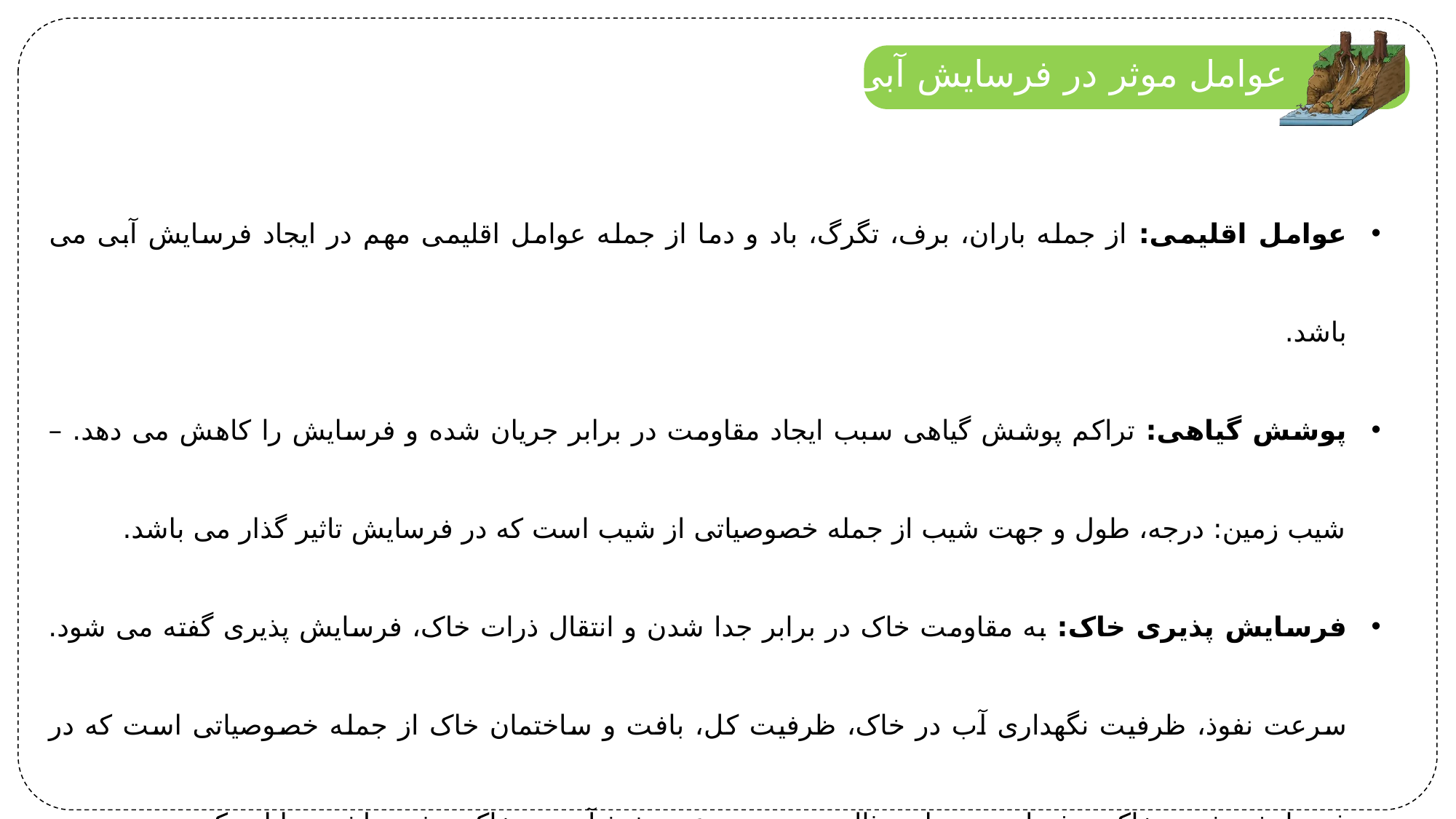

عوامل موثر در فرسایش آبی
عوامل اقلیمی: از جمله باران، برف، تگرگ، باد و دما از جمله عوامل اقلیمی مهم در ایجاد فرسایش آبی می باشد.
پوشش گیاهی: تراکم پوشش گیاهی سبب ایجاد مقاومت در برابر جریان شده و فرسایش را کاهش می دهد. – شیب زمین: درجه، طول و جهت شیب از جمله خصوصیاتی از شیب است که در فرسایش تاثیر گذار می باشد.
فرسایش پذیری خاک: به مقاومت خاک در برابر جدا شدن و انتقال ذرات خاک، فرسایش پذیری گفته می شود. سرعت نفوذ، ظرفیت نگهداری آب در خاک، ظرفیت کل، بافت و ساختمان خاک از جمله خصوصیاتی است که در فرسایش پذیری خاک موثر است. برای مثال هر چه سرعت نفوذ آب در خاک بیشتر باشد رواناب کمتر و در نتیجه فرسایش نیز کمتر می باشد و…